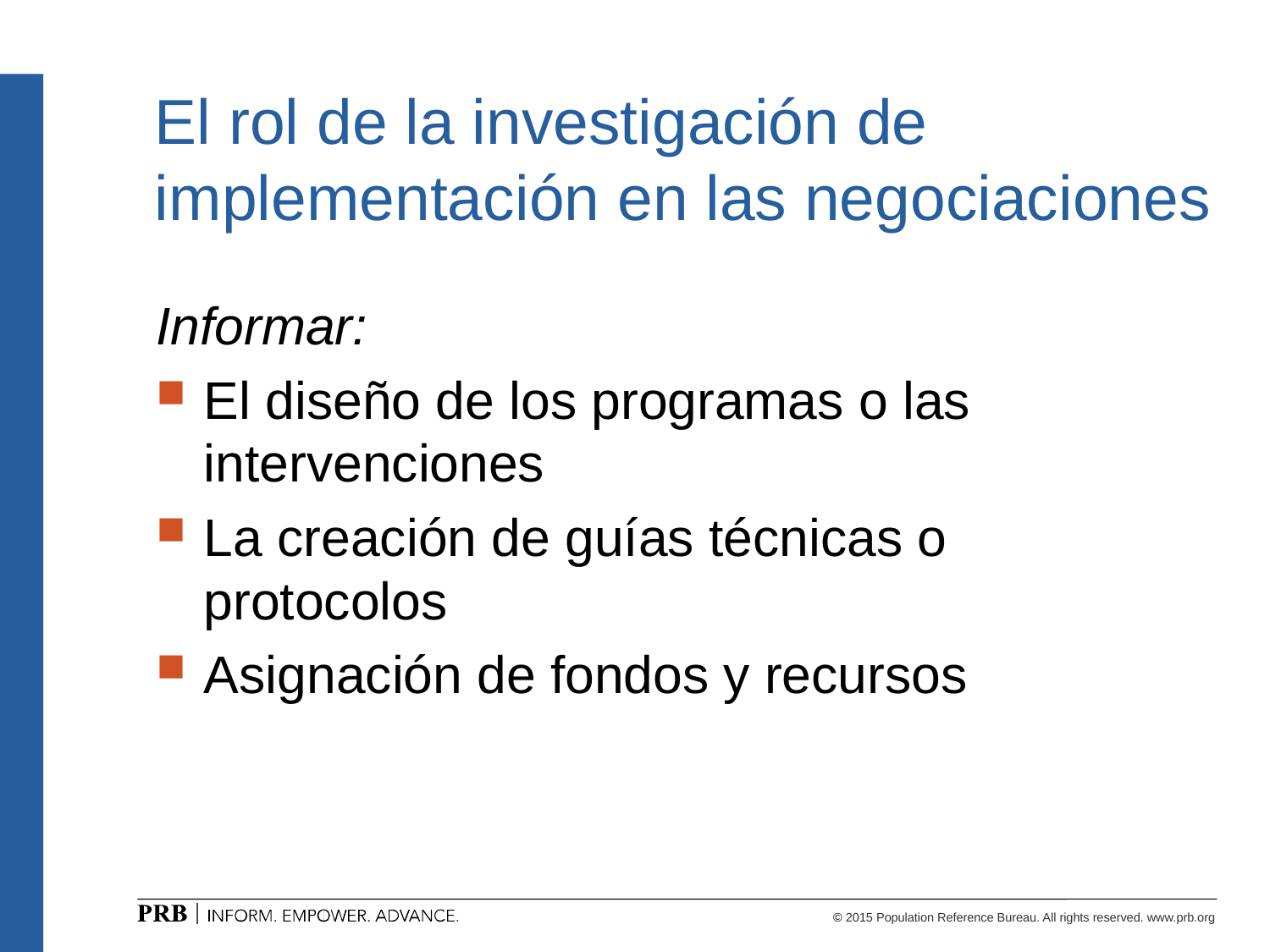

# El rol de la investigación de implementación en las negociaciones
Informar:
El diseño de los programas o las intervenciones
La creación de guías técnicas o protocolos
Asignación de fondos y recursos